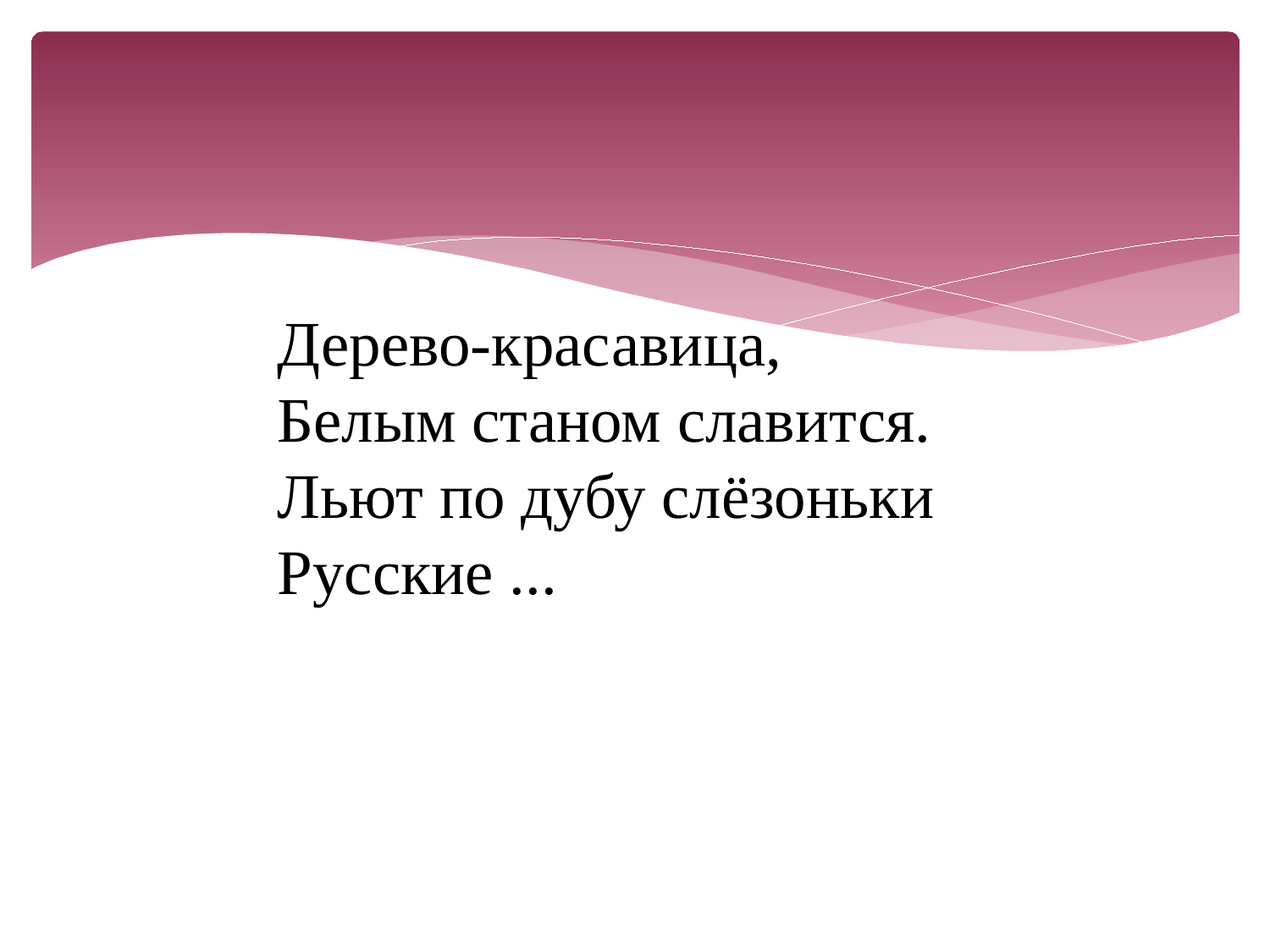

Дерево-красавица,
Белым станом славится.
Льют по дубу слёзоньки
Русские ...